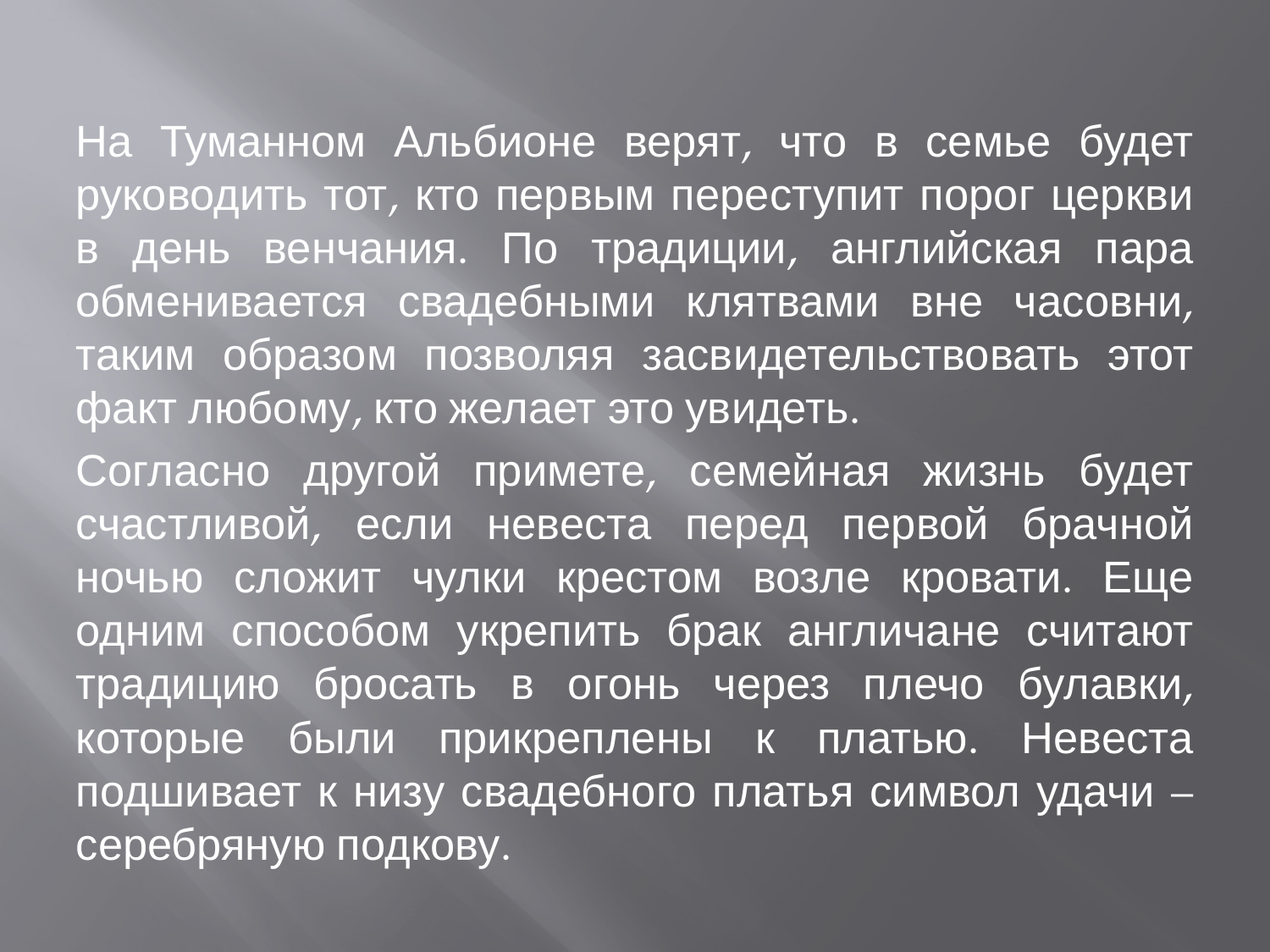

#
На Туманном Альбионе верят, что в семье будет руководить тот, кто первым переступит порог церкви в день венчания. По традиции, английская пара обменивается свадебными клятвами вне часовни, таким образом позволяя засвидетельствовать этот факт любому, кто желает это увидеть.
Согласно другой примете, семейная жизнь будет счастливой, если невеста перед первой брачной ночью сложит чулки крестом возле кровати. Еще одним способом укрепить брак англичане считают традицию бросать в огонь через плечо булавки, которые были прикреплены к платью. Невеста подшивает к низу свадебного платья символ удачи – серебряную подкову.